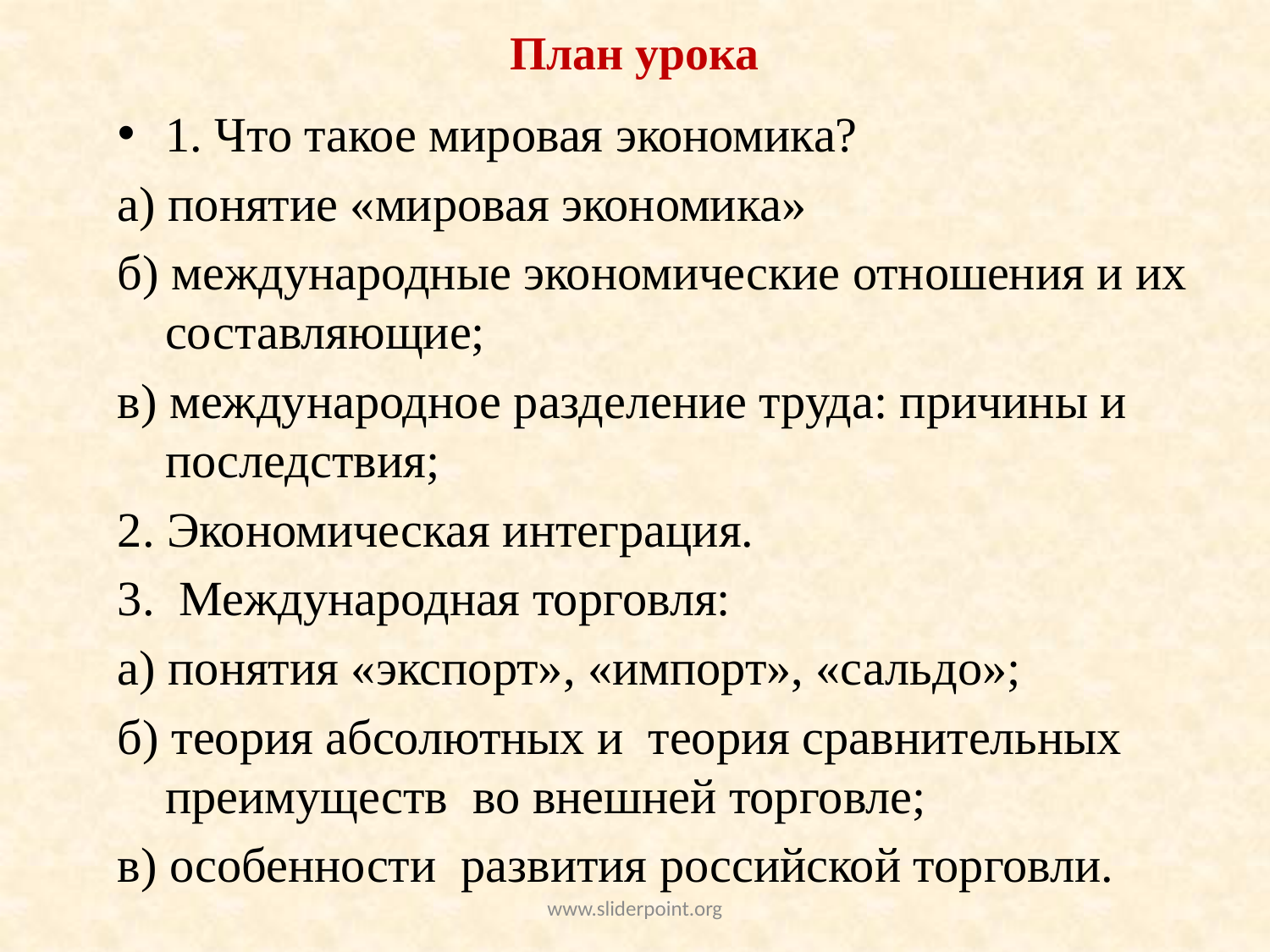

# План урока
1. Что такое мировая экономика?
а) понятие «мировая экономика»
б) международные экономические отношения и их составляющие;
в) международное разделение труда: причины и последствия;
2. Экономическая интеграция.
3.  Международная торговля:
а) понятия «экспорт», «импорт», «сальдо»;
б) теория абсолютных и  теория сравнительных преимуществ  во внешней торговле;
в) особенности  развития российской торговли.

www.sliderpoint.org